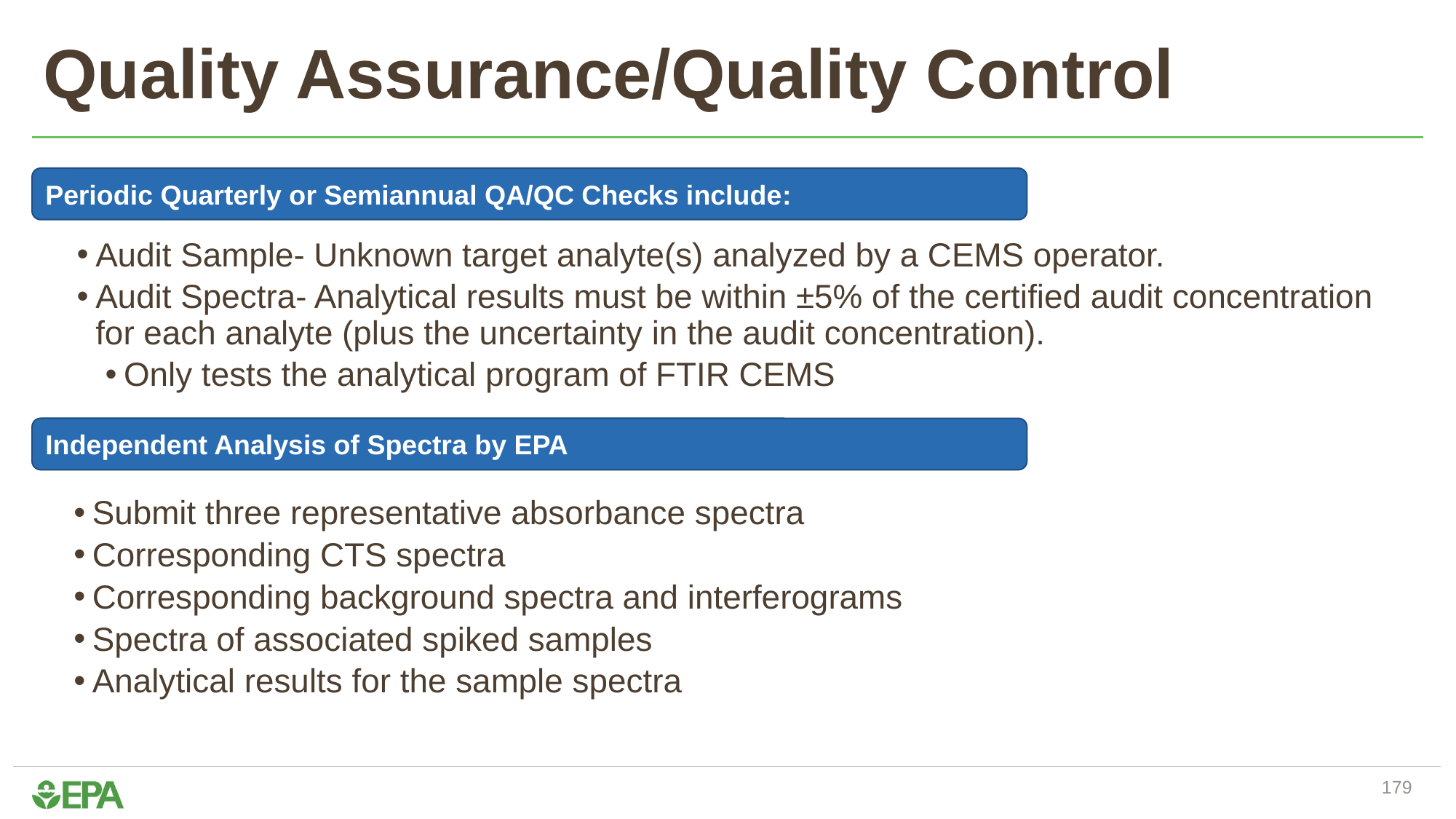

# Quality Assurance/Quality Control
Periodic Quarterly or Semiannual QA/QC Checks include:
Audit Sample- Unknown target analyte(s) analyzed by a CEMS operator.
Audit Spectra- Analytical results must be within ±5% of the certified audit concentration for each analyte (plus the uncertainty in the audit concentration).
Only tests the analytical program of FTIR CEMS

Independent Analysis of Spectra by EPA

Submit three representative absorbance spectra
Corresponding CTS spectra
Corresponding background spectra and interferograms
Spectra of associated spiked samples
Analytical results for the sample spectra
179